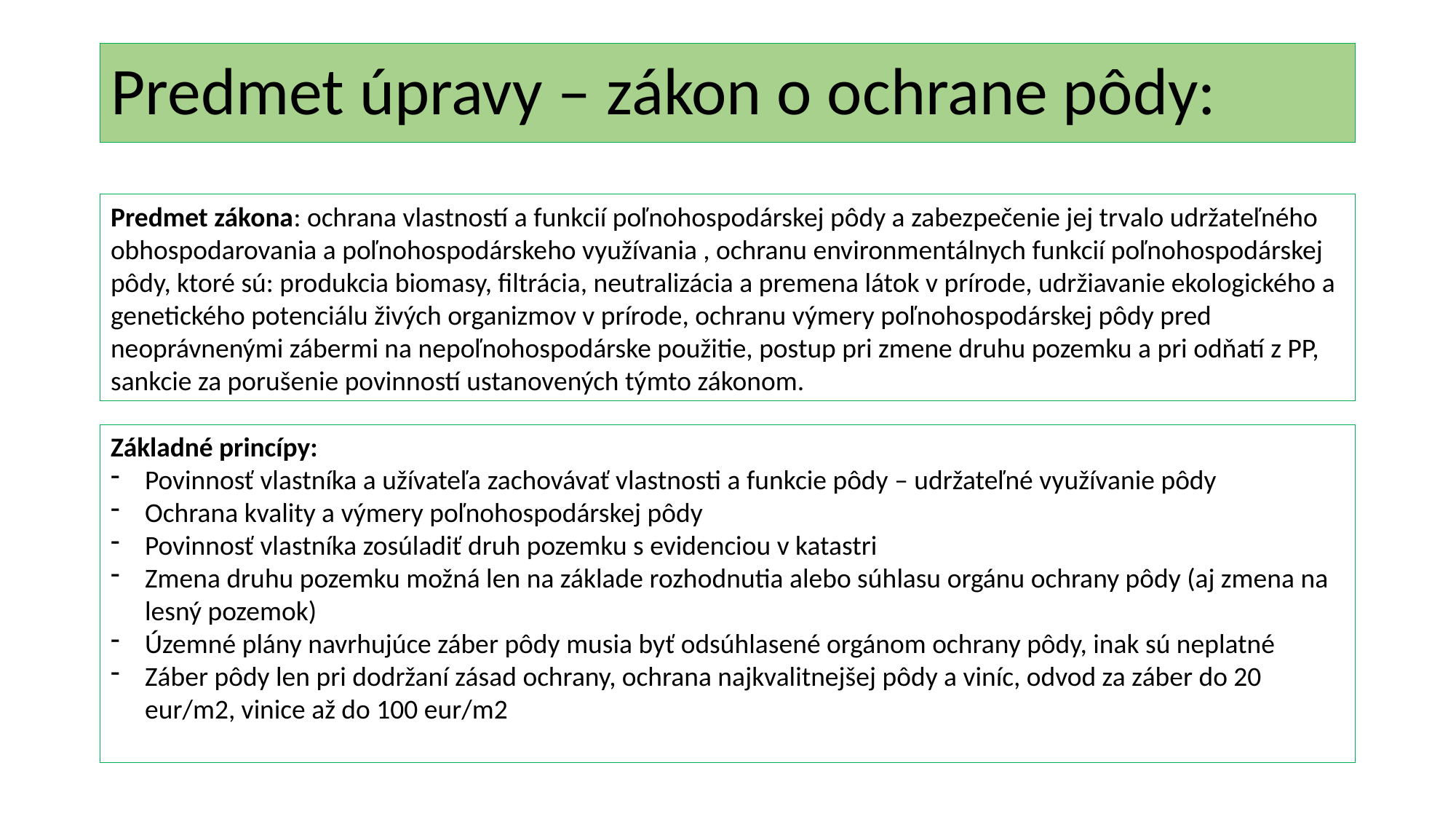

# Predmet úpravy – zákon o ochrane pôdy:
Predmet zákona: ochrana vlastností a funkcií poľnohospodárskej pôdy a zabezpečenie jej trvalo udržateľného obhospodarovania a poľnohospodárskeho využívania , ochranu environmentálnych funkcií poľnohospodárskej pôdy, ktoré sú: produkcia biomasy, filtrácia, neutralizácia a premena látok v prírode, udržiavanie ekologického a genetického potenciálu živých organizmov v prírode, ochranu výmery poľnohospodárskej pôdy pred neoprávnenými zábermi na nepoľnohospodárske použitie, postup pri zmene druhu pozemku a pri odňatí z PP, sankcie za porušenie povinností ustanovených týmto zákonom.
Základné princípy:
Povinnosť vlastníka a užívateľa zachovávať vlastnosti a funkcie pôdy – udržateľné využívanie pôdy
Ochrana kvality a výmery poľnohospodárskej pôdy
Povinnosť vlastníka zosúladiť druh pozemku s evidenciou v katastri
Zmena druhu pozemku možná len na základe rozhodnutia alebo súhlasu orgánu ochrany pôdy (aj zmena na lesný pozemok)
Územné plány navrhujúce záber pôdy musia byť odsúhlasené orgánom ochrany pôdy, inak sú neplatné
Záber pôdy len pri dodržaní zásad ochrany, ochrana najkvalitnejšej pôdy a viníc, odvod za záber do 20 eur/m2, vinice až do 100 eur/m2